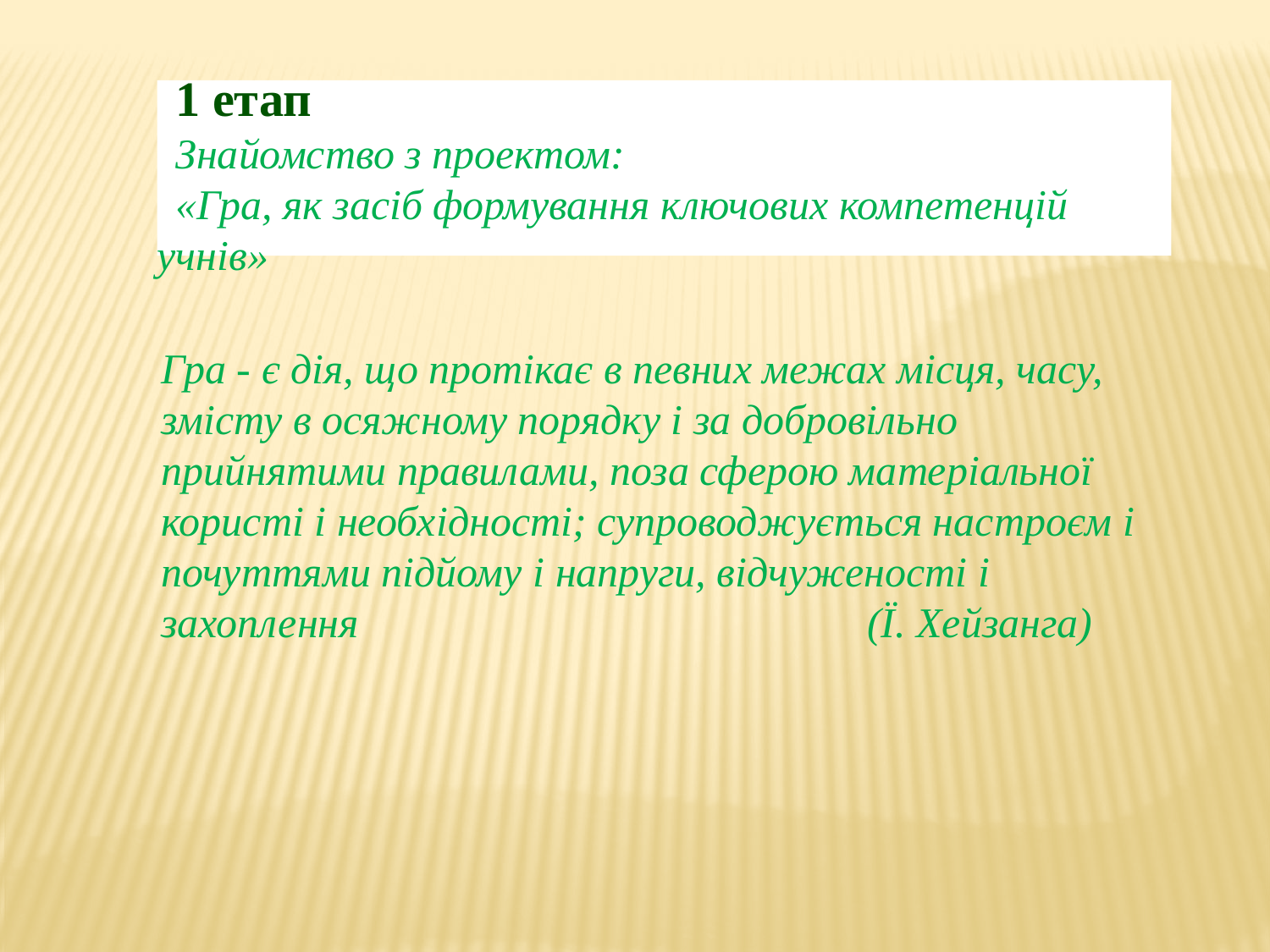

1 етап
Знайомство з проектом:
«Гра, як засіб формування ключових компетенцій учнів»
Гра - є дія, що протікає в певних межах місця, часу, змісту в осяжному порядку і за добровільно прийнятими правилами, поза сферою матеріальної користі і необхідності; супроводжується настроєм і почуттями підйому і напруги, відчуженості і захоплення                                                (Ї. Хейзанга)